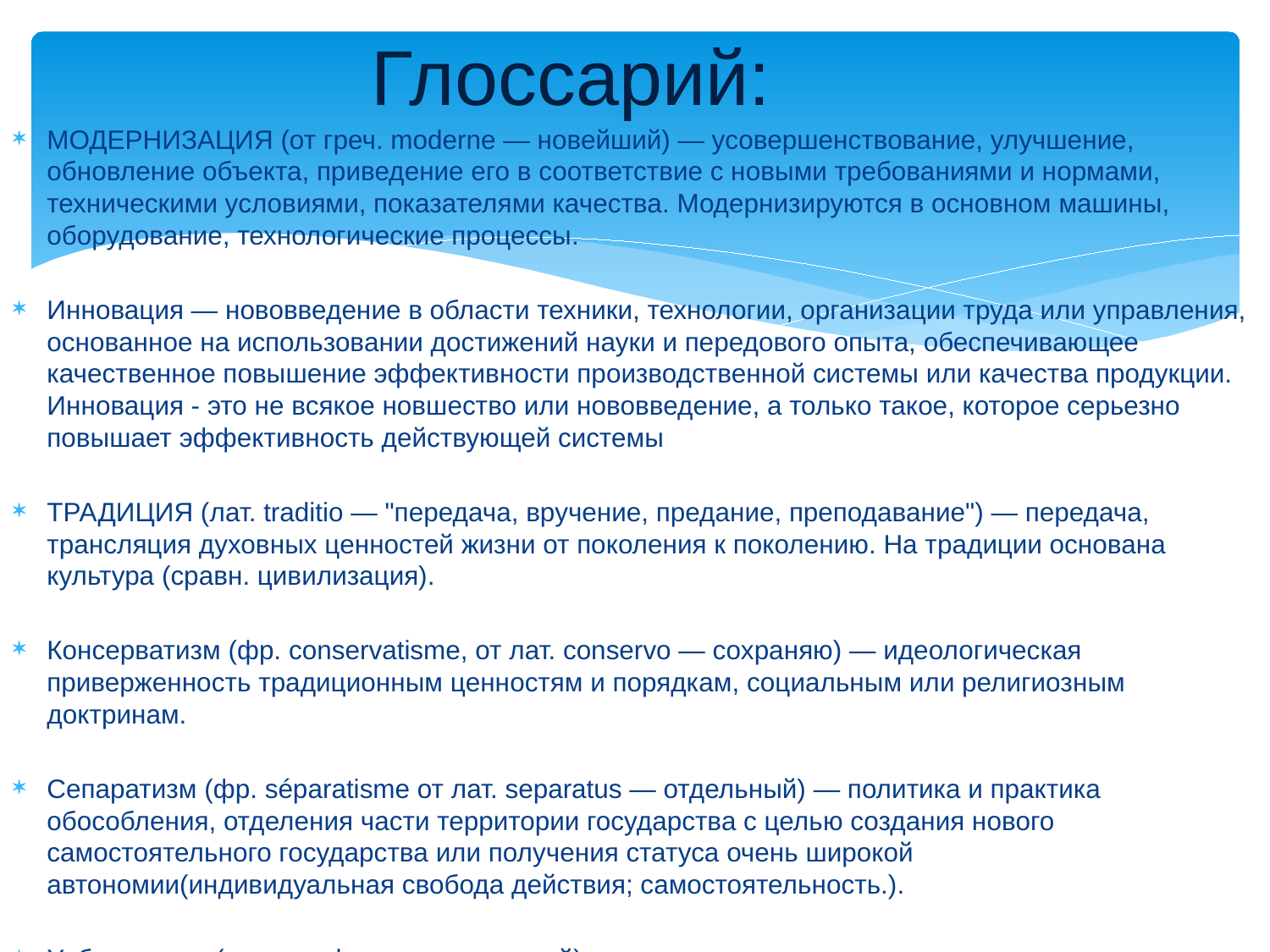

# Глоссарий:
МОДЕРНИЗАЦИЯ (от греч. moderne — новейший) — усовершенствование, улучшение, обновление объекта, приведение его в соответствие с новыми требованиями и нормами, техническими условиями, показателями качества. Модернизируются в основном машины, оборудование, технологические процессы.

Инновация — нововведение в области техники, технологии, организации труда или управления, основанное на использовании достижений науки и передового опыта, обеспечивающее качественное повышение эффективности производственной системы или качества продукции. Инновация - это не всякое новшество или нововведение, а только такое, которое серьезно повышает эффективность действующей системы

ТРАДИЦИЯ (лат. traditio — "передача, вручение, предание, преподавание") — передача, трансляция духовных ценностей жизни от поколения к поколению. На традиции основана культура (сравн. цивилизация).

Консерватизм (фр. conservatisme, от лат. conservo — сохраняю) — идеологическая приверженность традиционным ценностям и порядкам, социальным или религиозным доктринам.

Сепаратизм (фр. séparatisme от лат. separatus — отдельный) — политика и практика обособления, отделения части территории государства с целью создания нового самостоятельного государства или получения статуса очень широкой автономии(индивидуальная свобода действия; самостоятельность.).

Урбанизация (от лат. urbanus — городской) — процесс повышения роли городов в развитии общества.